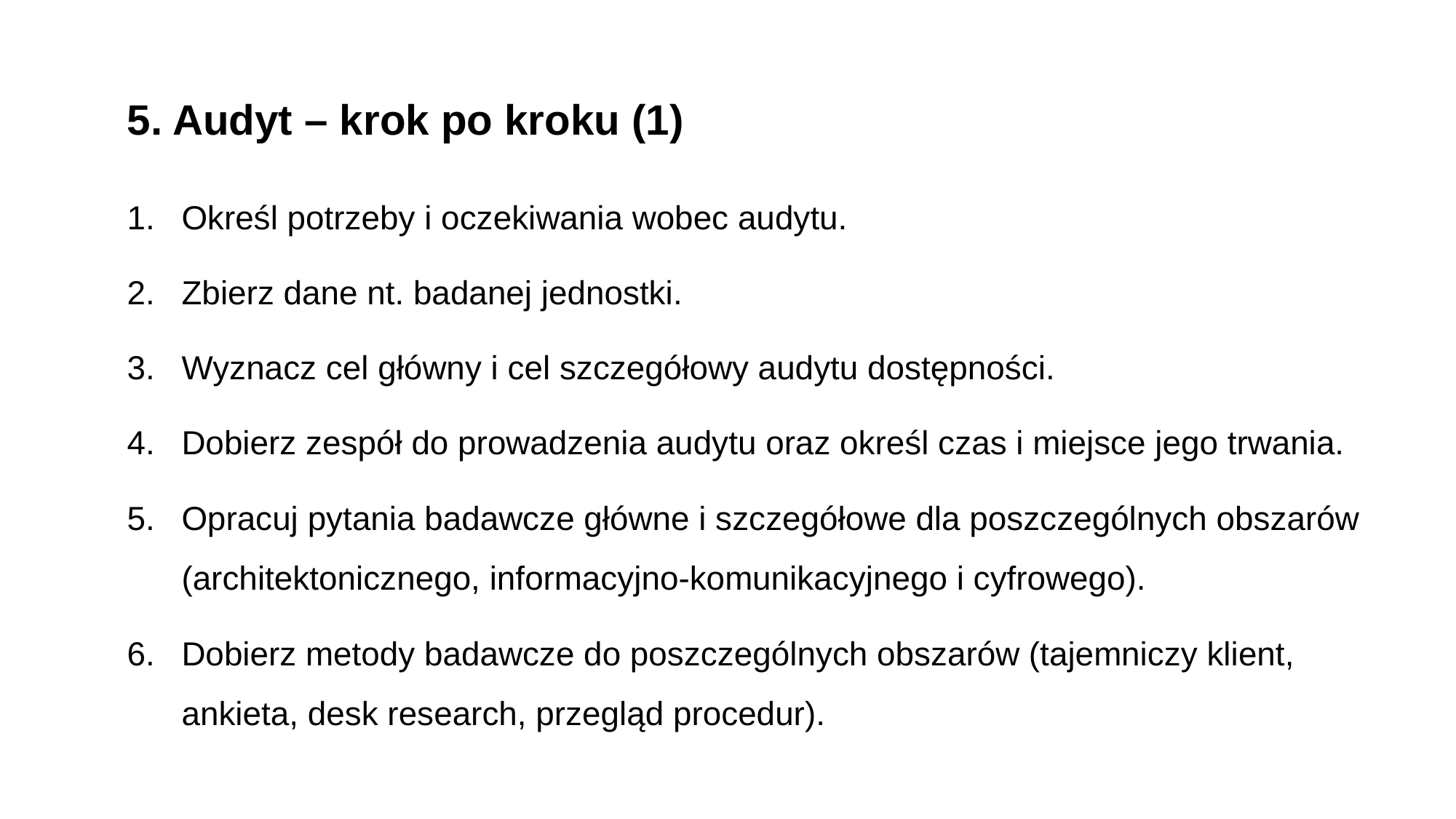

5. Audyt – krok po kroku (1)
Określ potrzeby i oczekiwania wobec audytu.
Zbierz dane nt. badanej jednostki.
Wyznacz cel główny i cel szczegółowy audytu dostępności.
Dobierz zespół do prowadzenia audytu oraz określ czas i miejsce jego trwania.
Opracuj pytania badawcze główne i szczegółowe dla poszczególnych obszarów (architektonicznego, informacyjno-komunikacyjnego i cyfrowego).
Dobierz metody badawcze do poszczególnych obszarów (tajemniczy klient, ankieta, desk research, przegląd procedur).